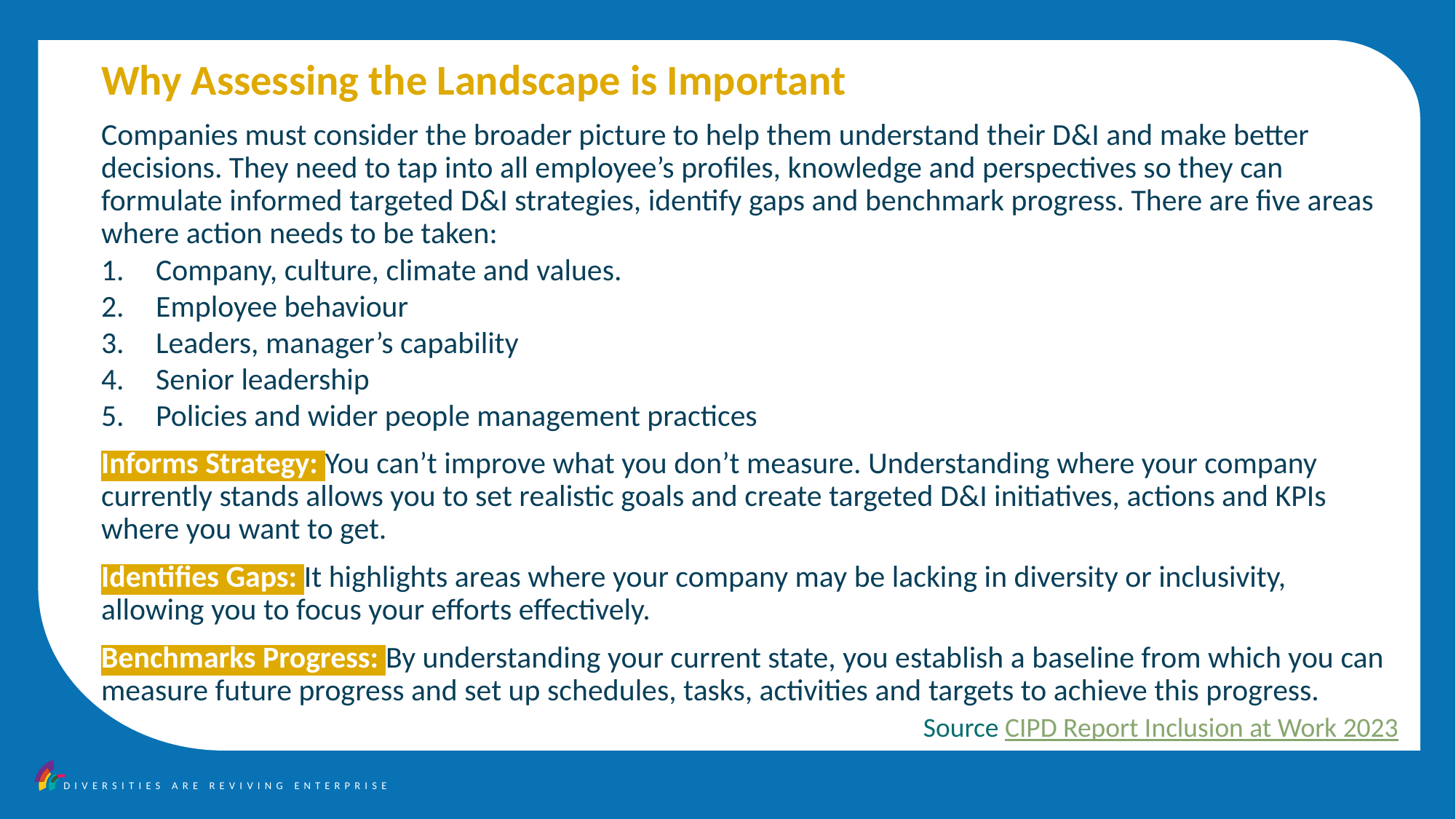

Why Assessing the Landscape is Important
Companies must consider the broader picture to help them understand their D&I and make better decisions. They need to tap into all employee’s profiles, knowledge and perspectives so they can formulate informed targeted D&I strategies, identify gaps and benchmark progress. There are five areas where action needs to be taken:
Company, culture, climate and values.
Employee behaviour
Leaders, manager’s capability
Senior leadership
Policies and wider people management practices
Informs Strategy: You can’t improve what you don’t measure. Understanding where your company currently stands allows you to set realistic goals and create targeted D&I initiatives, actions and KPIs where you want to get.
Identifies Gaps: It highlights areas where your company may be lacking in diversity or inclusivity, allowing you to focus your efforts effectively.
Benchmarks Progress: By understanding your current state, you establish a baseline from which you can measure future progress and set up schedules, tasks, activities and targets to achieve this progress.

Source CIPD Report Inclusion at Work 2023